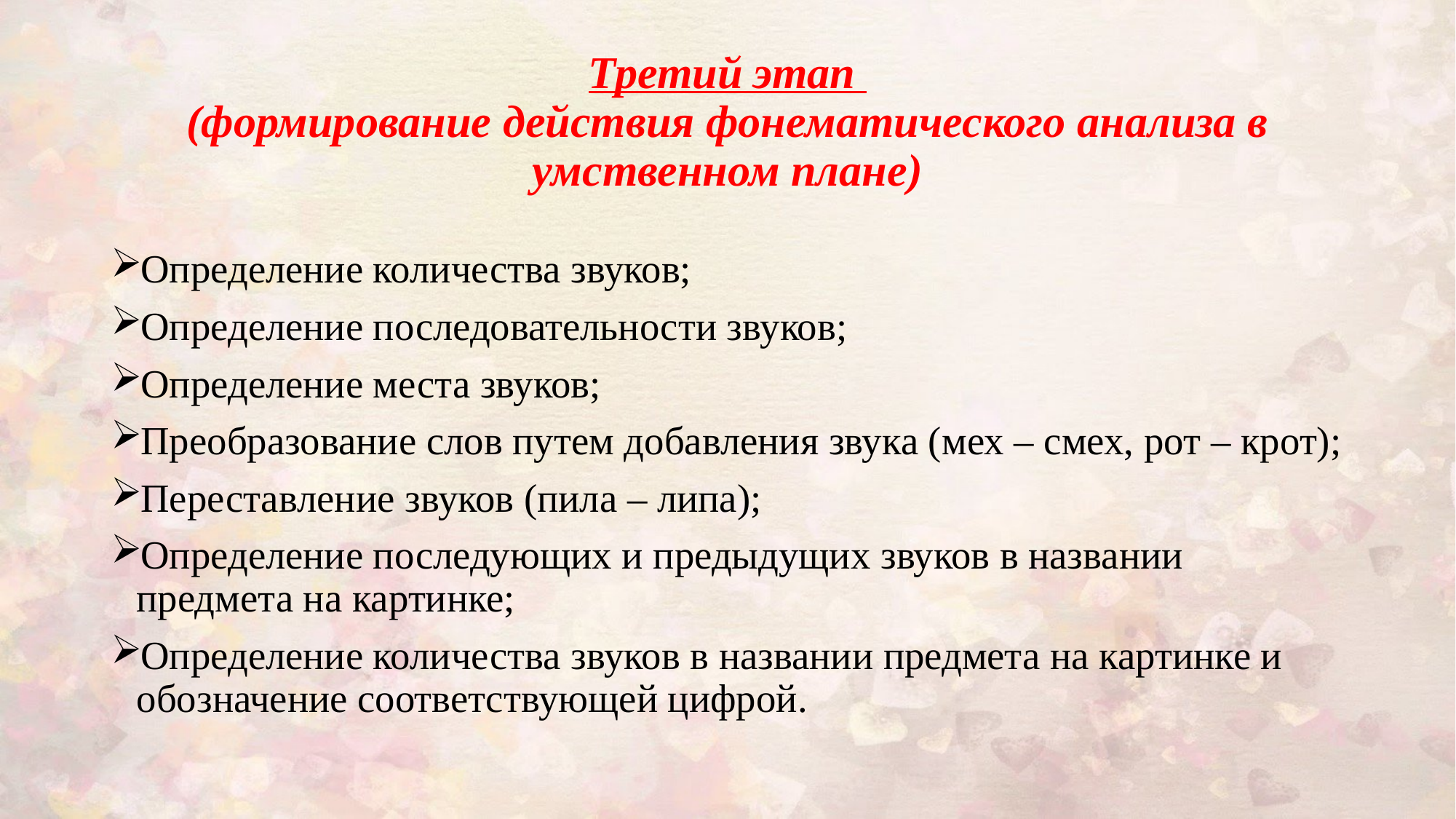

# Третий этап (формирование действия фонематического анализа в умственном плане)
Определение количества звуков;
Определение последовательности звуков;
Определение места звуков;
Преобразование слов путем добавления звука (мех – смех, рот – крот);
Переставление звуков (пила – липа);
Определение последующих и предыдущих звуков в названии предмета на картинке;
Определение количества звуков в названии предмета на картинке и обозначение соответствующей цифрой.